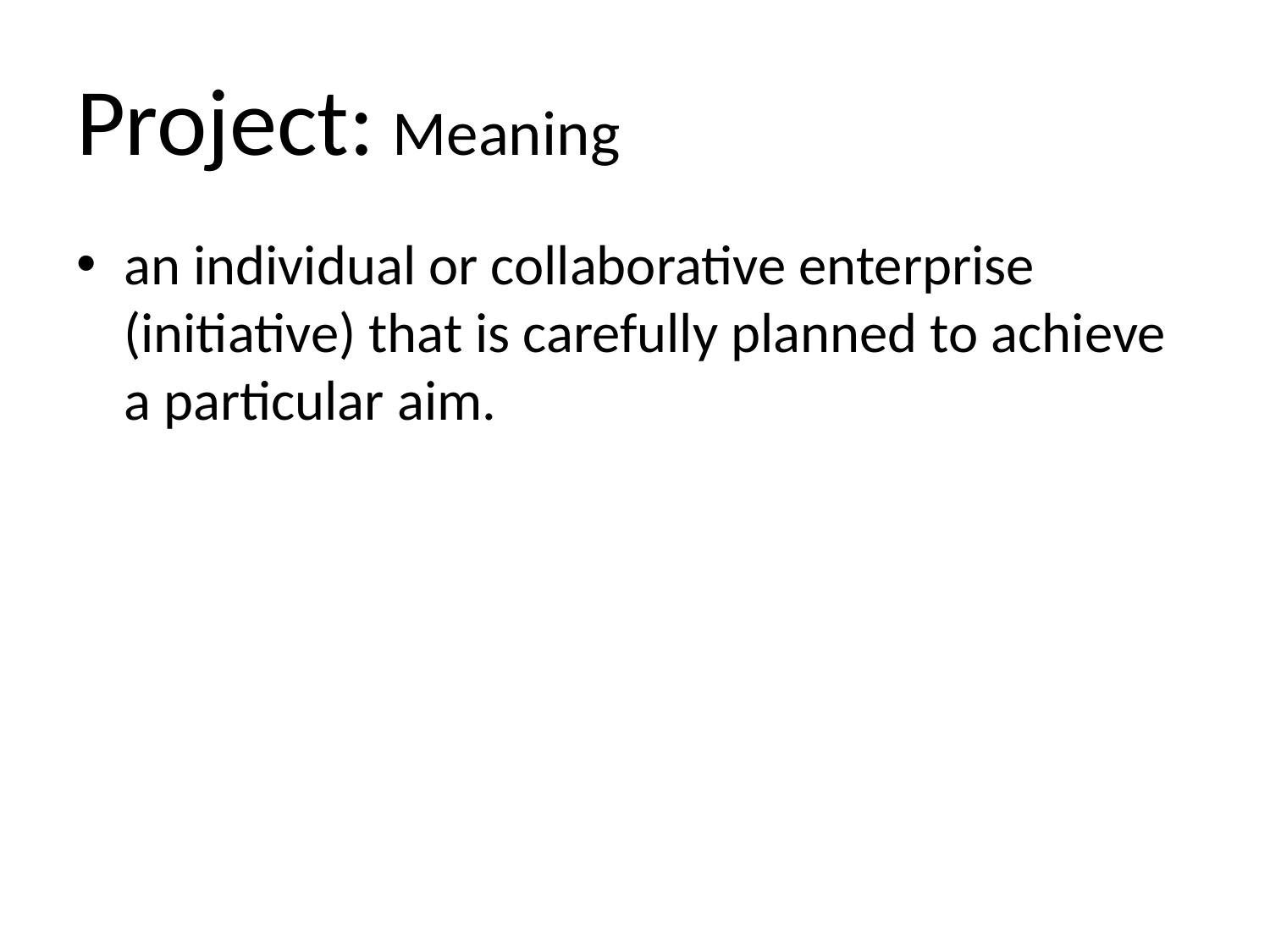

# Project: Meaning
an individual or collaborative enterprise (initiative) that is carefully planned to achieve a particular aim.